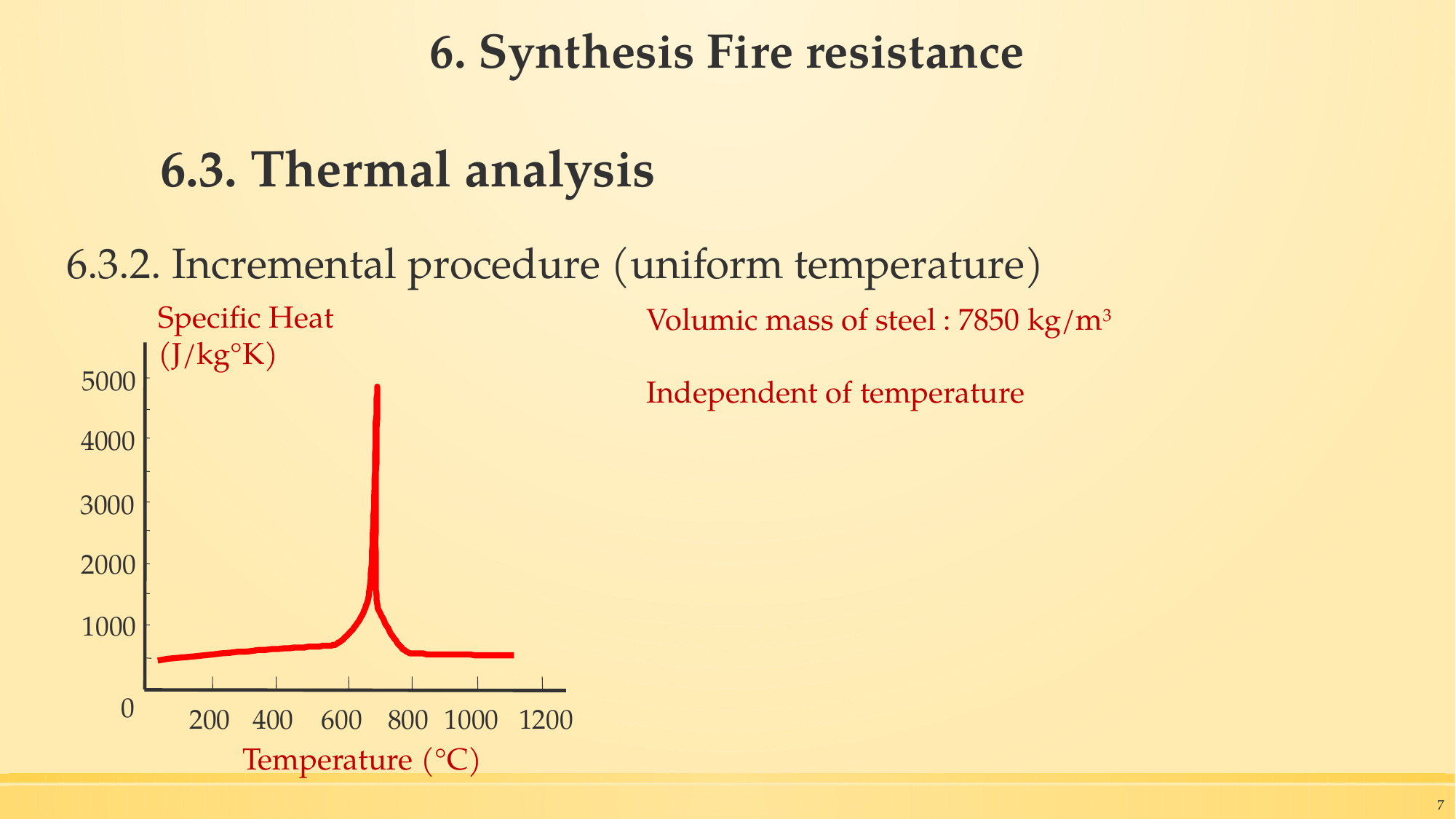

6. Synthesis Fire resistance
# 6.3. Thermal analysis
6.3.2. Incremental procedure (uniform temperature)
Specific Heat (J/kg°K)
Volumic mass of steel : 7850 kg/m3

Independent of temperature

5000

4000

3000

2000

1000

0

200

400
600

800
1000

1200

Temperature (°C)